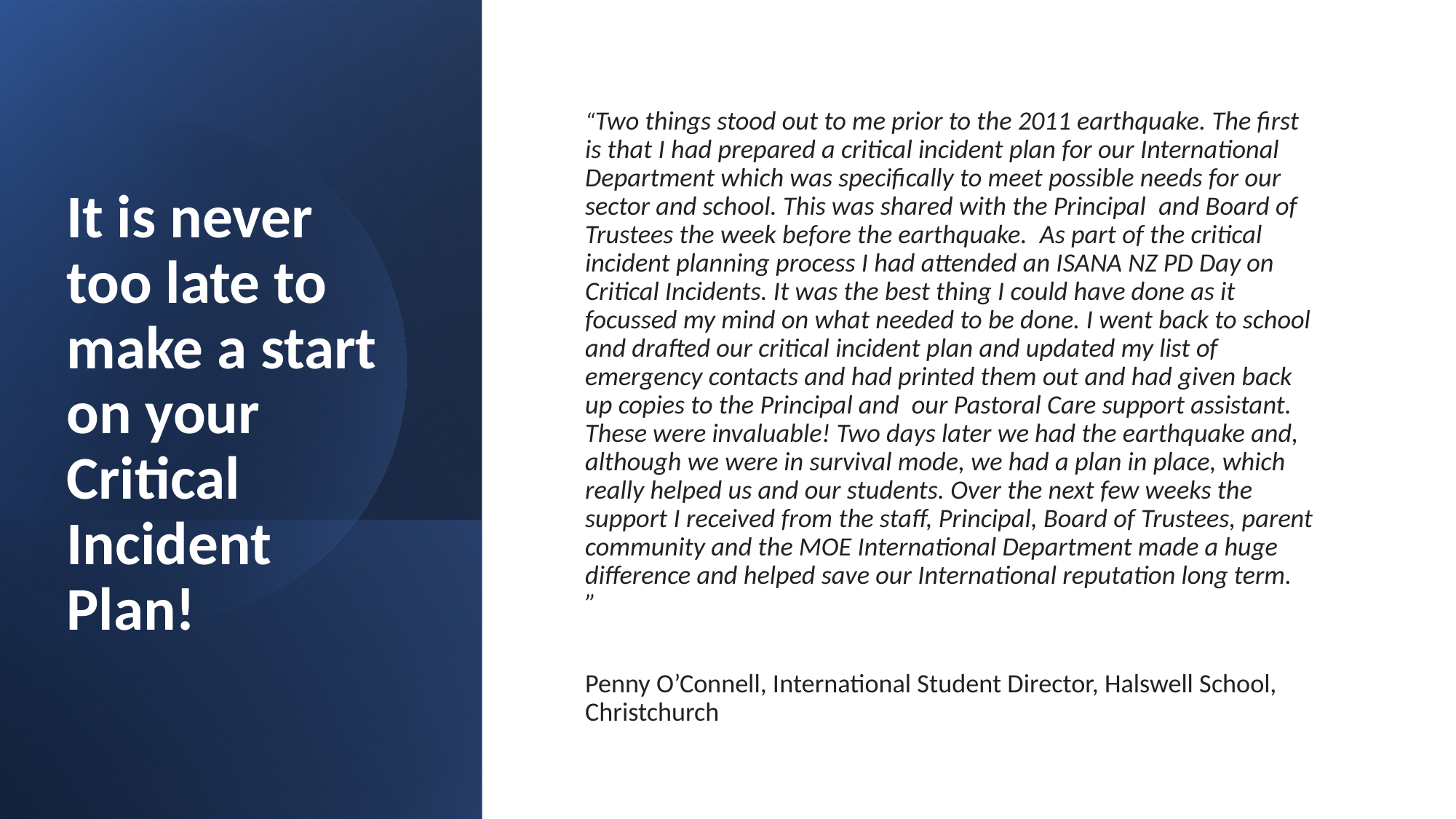

“Two things stood out to me prior to the 2011 earthquake. The first is that I had prepared a critical incident plan for our International Department which was specifically to meet possible needs for our sector and school. This was shared with the Principal  and Board of Trustees the week before the earthquake.  As part of the critical incident planning process I had attended an ISANA NZ PD Day on Critical Incidents. It was the best thing I could have done as it focussed my mind on what needed to be done. I went back to school and drafted our critical incident plan and updated my list of emergency contacts and had printed them out and had given back up copies to the Principal and  our Pastoral Care support assistant. These were invaluable! Two days later we had the earthquake and, although we were in survival mode, we had a plan in place, which really helped us and our students. Over the next few weeks the support I received from the staff, Principal, Board of Trustees, parent community and the MOE International Department made a huge difference and helped save our International reputation long term. ”

Penny O’Connell, International Student Director, Halswell School, Christchurch

# It is never too late to make a start on your Critical Incident Plan!